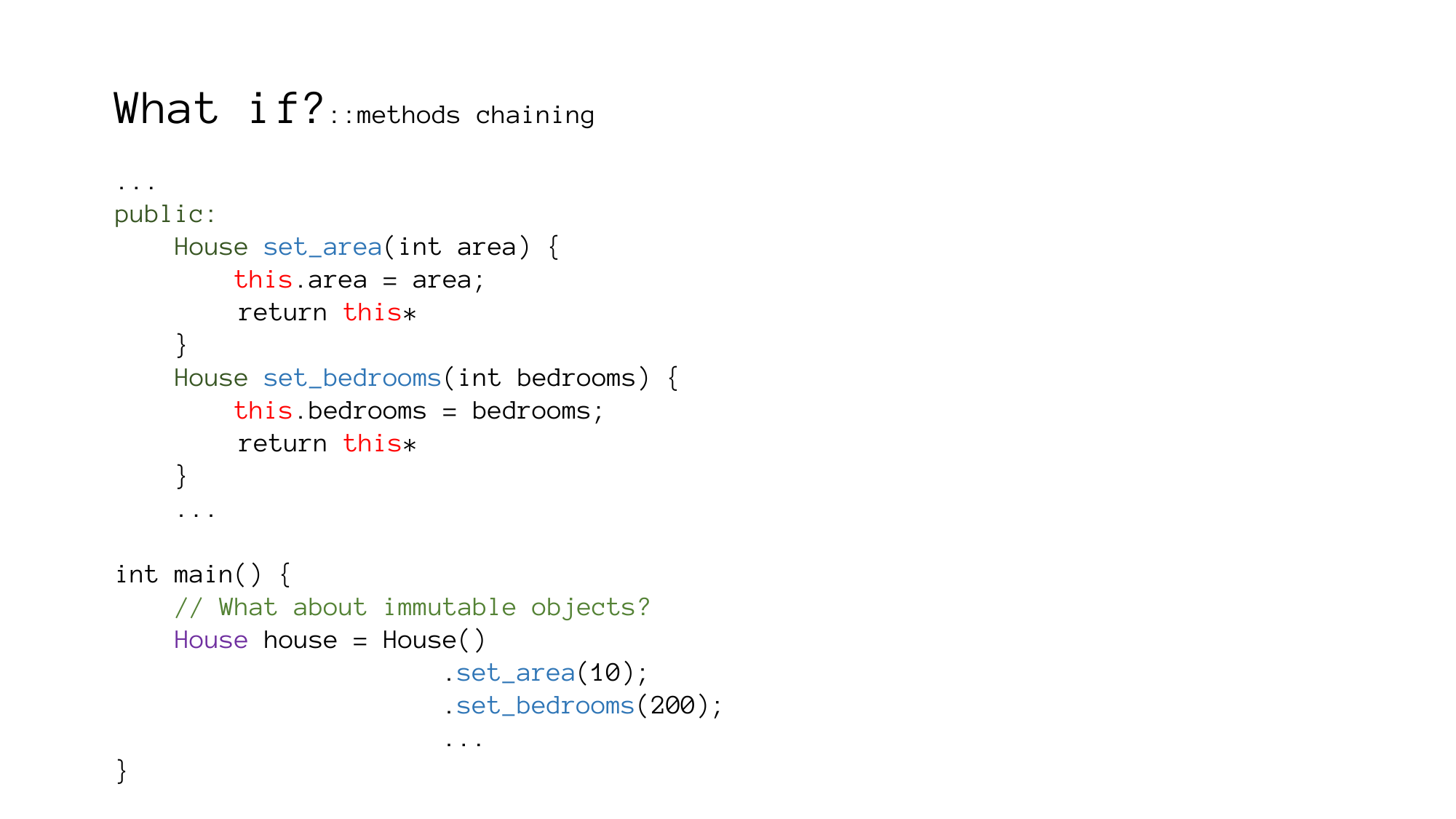

What if?::methods chaining
...
public:
    House set_area(int area) {
        this.area = area;
	 return this*
    }
    House set_bedrooms(int bedrooms) {
        this.bedrooms = bedrooms;
	 return this*
    }
    ...

int main() {
    // What about immutable objects?
    House house = House()
			.set_area(10);
    			.set_bedrooms(200);
    			...
}